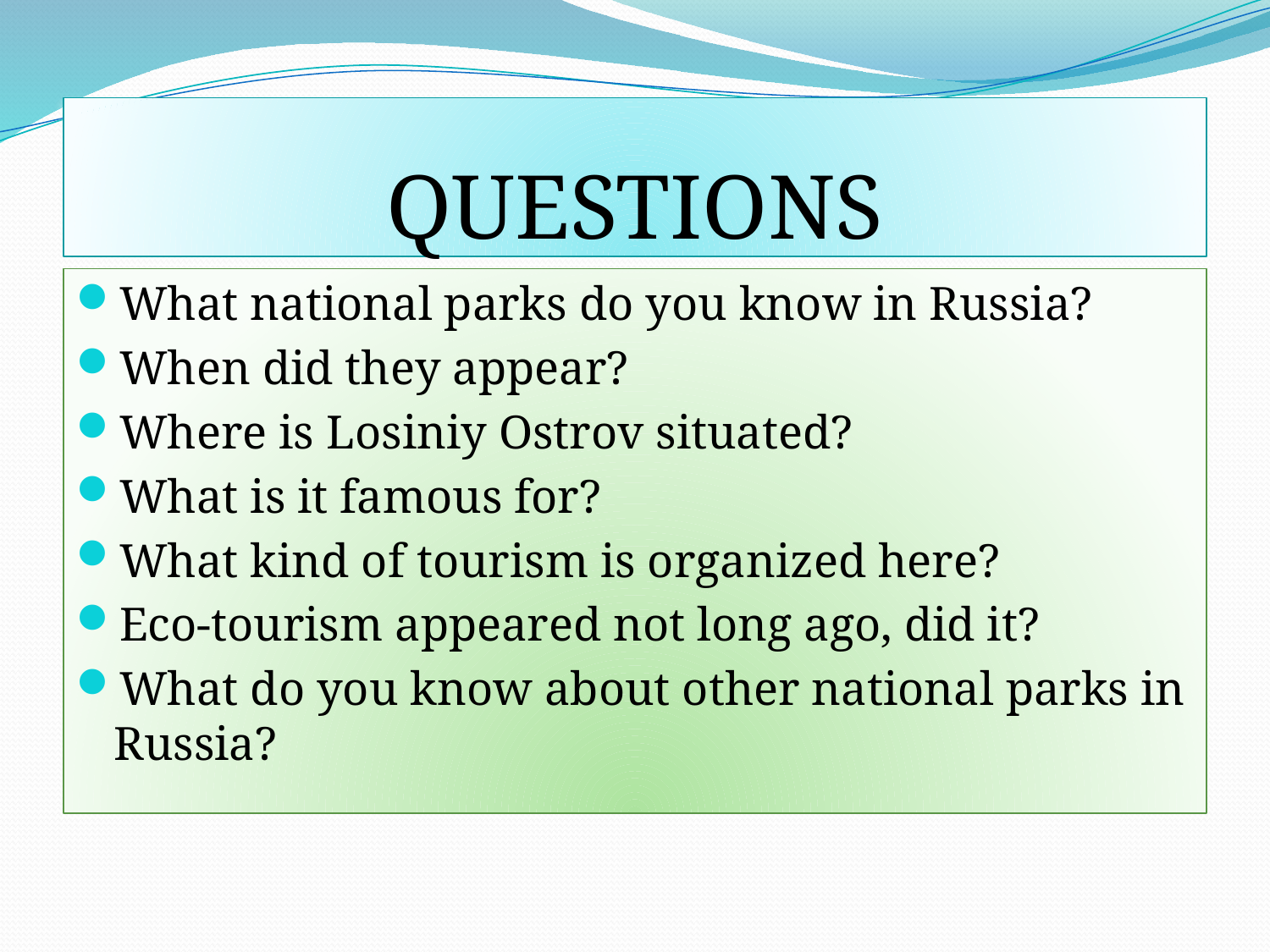

# QUESTIONS
What national parks do you know in Russia?
When did they appear?
Where is Losiniy Ostrov situated?
What is it famous for?
What kind of tourism is organized here?
Eco-tourism appeared not long ago, did it?
What do you know about other national parks in Russia?